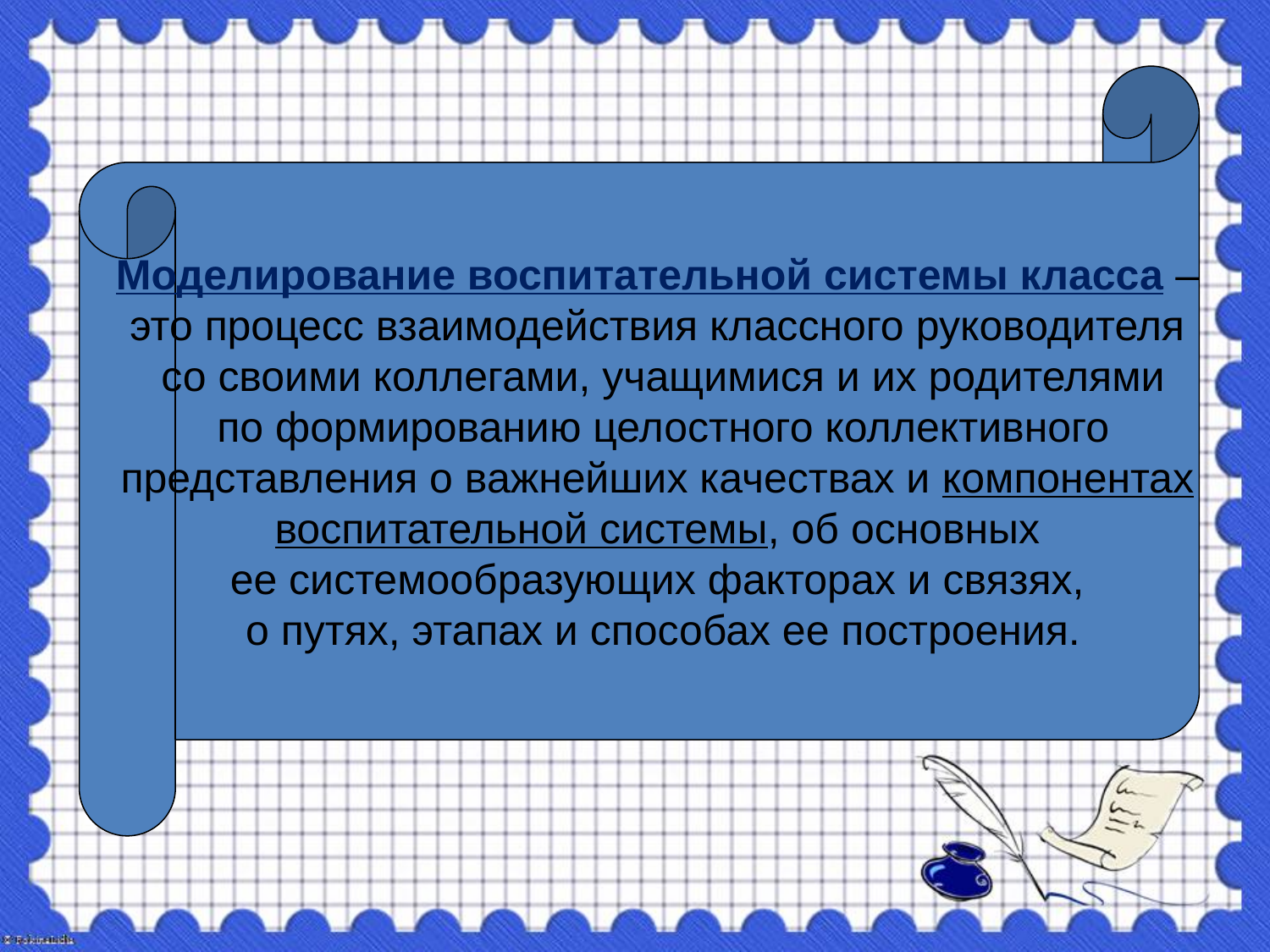

Моделирование воспитательной системы класса –
это процесс взаимодействия классного руководителя
со своими коллегами, учащимися и их родителями
 по формированию целостного коллективного
представления о важнейших качествах и компонентах
воспитательной системы, об основных
ее системообразующих факторах и связях,
о путях, этапах и способах ее построения.